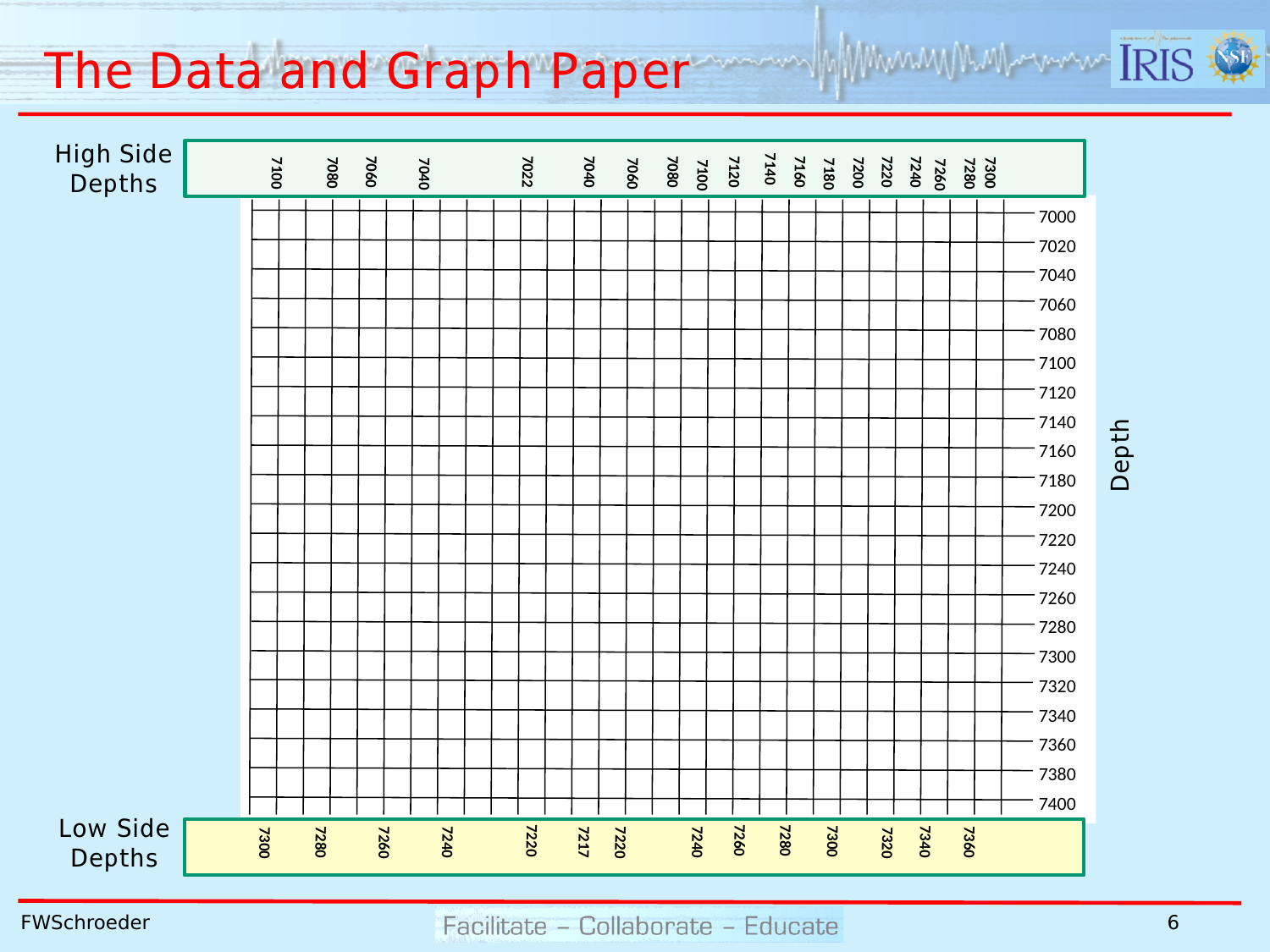

# The Data and Graph Paper
7300

7280
7240
7220
7260
7200
7140
7160
7180
7120
7080
7100
7060
7040
7022
7160
7240
7040
7060
7080
7100
7000
7020
7040
7060
7080
7100
7120
7140
7160
7180
7200
7220
7240
7260
7280
7300
7320
7340
7360
7380
7400
7360
7340
7320
7300
7280

7260
7240
7220
7217
7220
7240
7260
7280
7300
High Side
Depths

Depth
Low Side
Depths